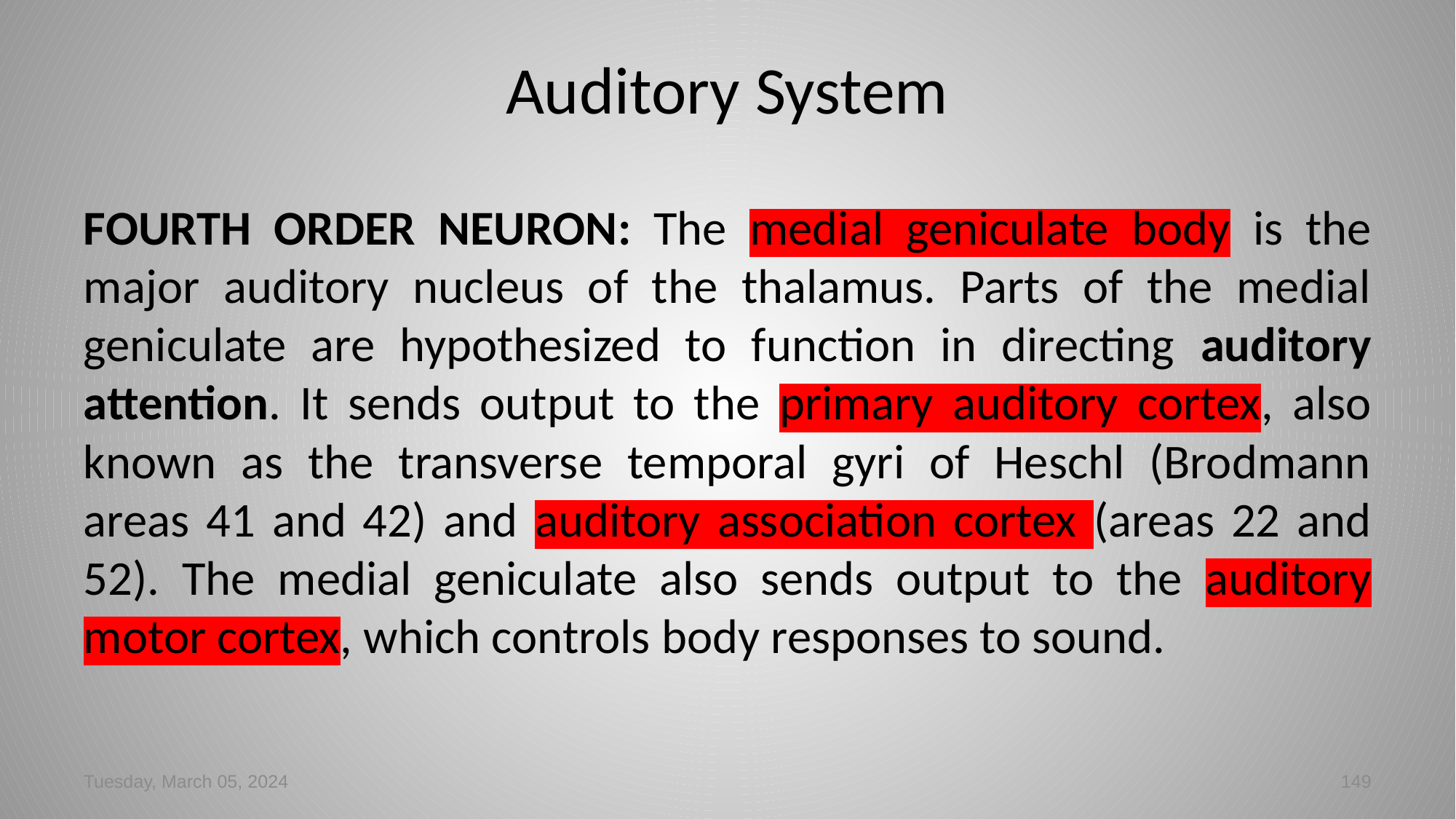

# Auditory System
FOURTH ORDER NEURON: The medial geniculate body is the major auditory nucleus of the thalamus. Parts of the medial geniculate are hypothesized to function in directing auditory attention. It sends output to the primary auditory cortex, also known as the transverse temporal gyri of Heschl (Brodmann areas 41 and 42) and auditory association cortex (areas 22 and 52). The medial geniculate also sends output to the auditory motor cortex, which controls body responses to sound.
Tuesday, March 05, 2024
149